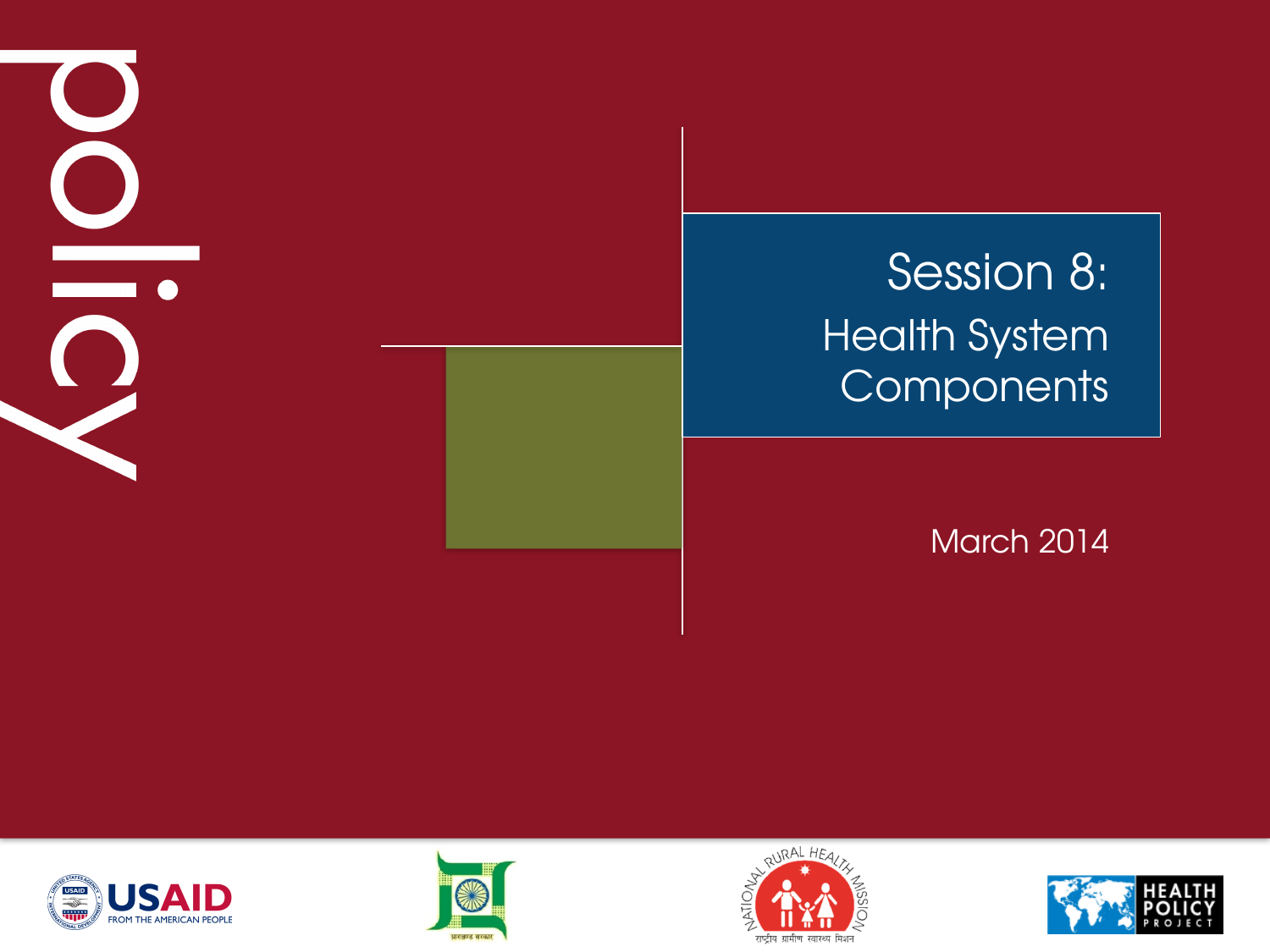

Session 8:
Health System Components
March 2014